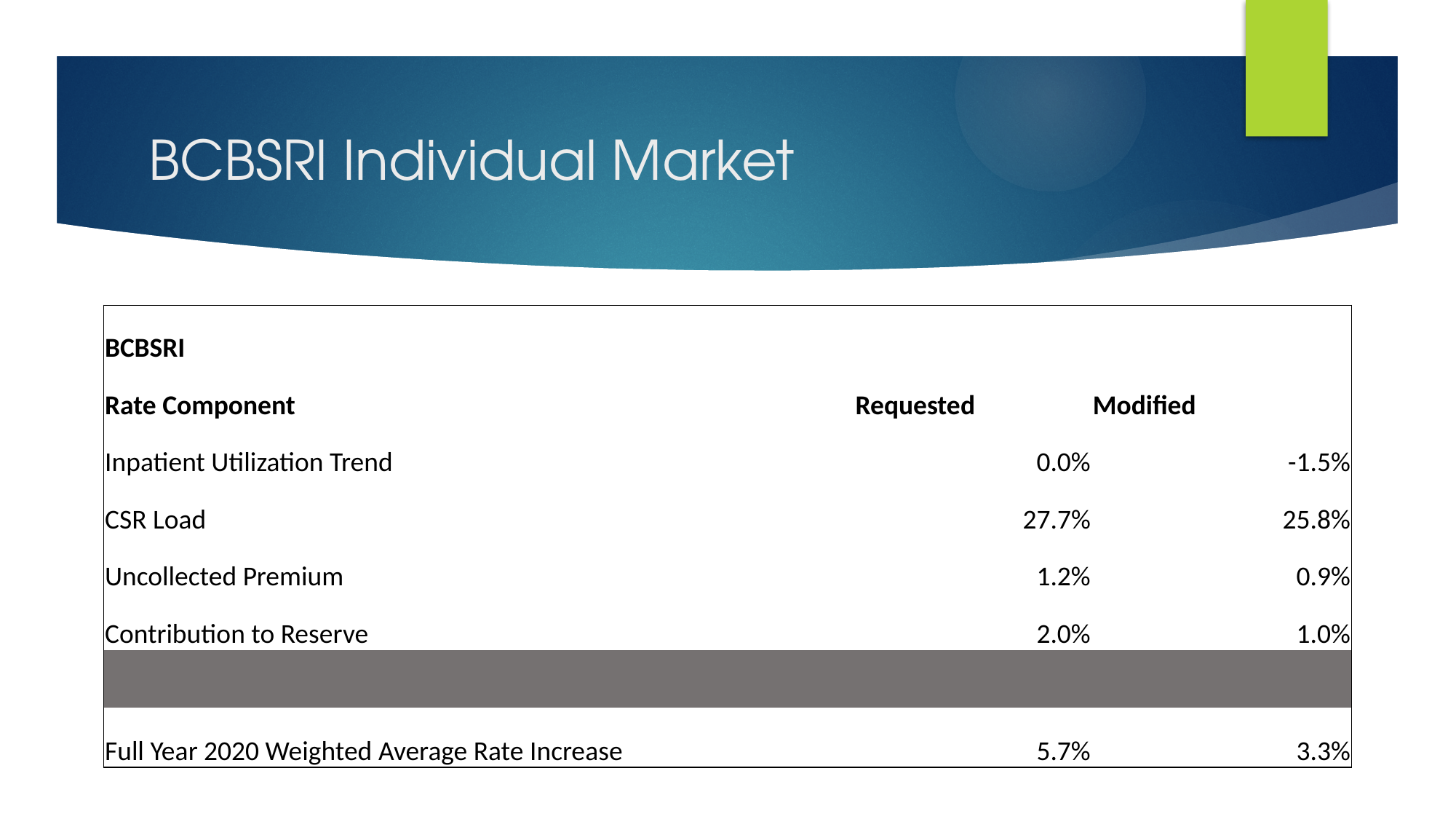

# BCBSRI Individual Market
| BCBSRI |  |  |
| --- | --- | --- |
| Rate Component | Requested | Modified |
| Inpatient Utilization Trend | 0.0% | -1.5% |
| CSR Load | 27.7% | 25.8% |
| Uncollected Premium | 1.2% | 0.9% |
| Contribution to Reserve | 2.0% | 1.0% |
|  |  |  |
| Full Year 2020 Weighted Average Rate Increase | 5.7% | 3.3% |